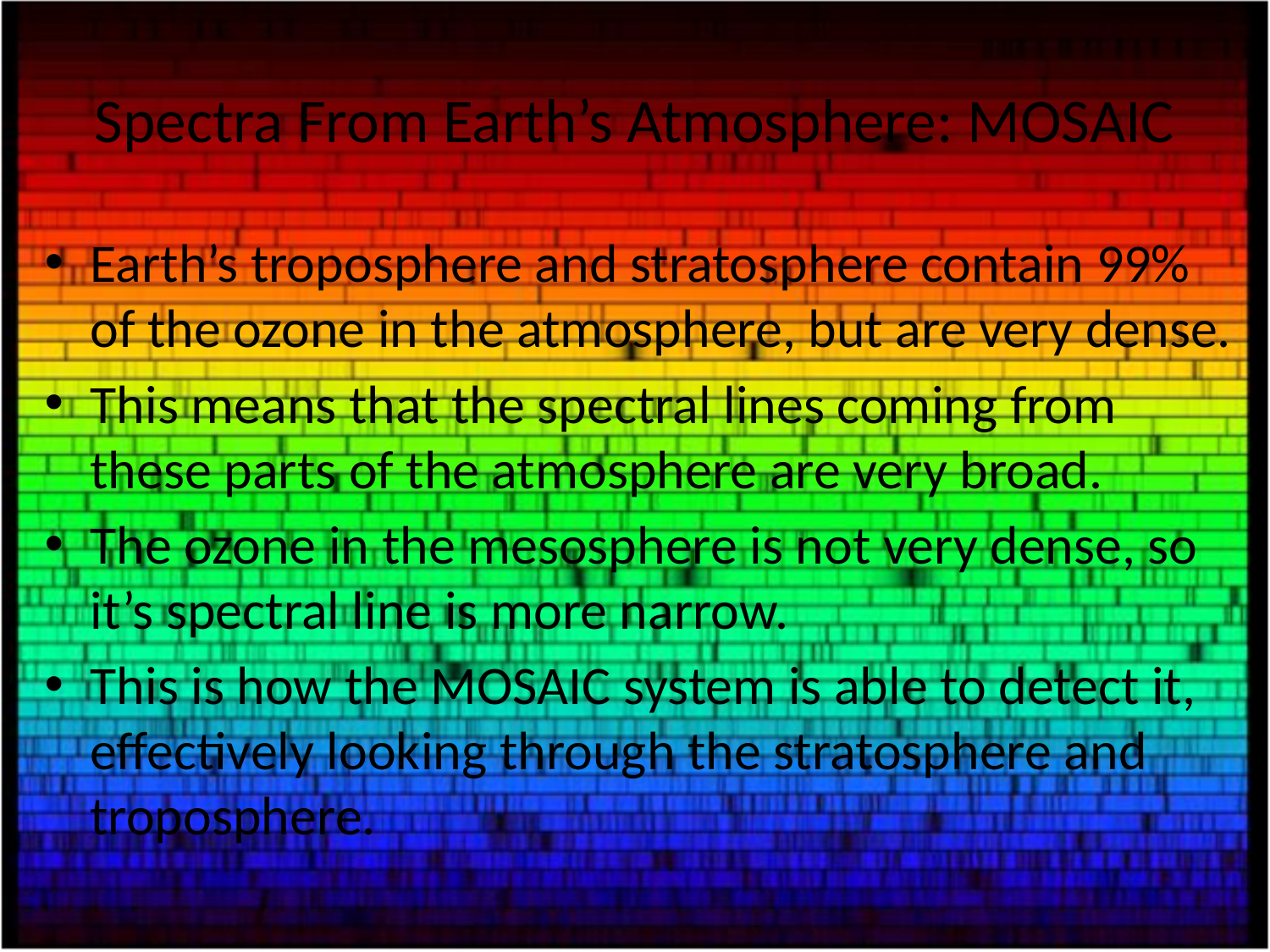

# Spectra From Earth’s Atmosphere: MOSAIC
Earth’s troposphere and stratosphere contain 99% of the ozone in the atmosphere, but are very dense.
This means that the spectral lines coming from these parts of the atmosphere are very broad.
The ozone in the mesosphere is not very dense, so it’s spectral line is more narrow.
This is how the MOSAIC system is able to detect it, effectively looking through the stratosphere and troposphere.